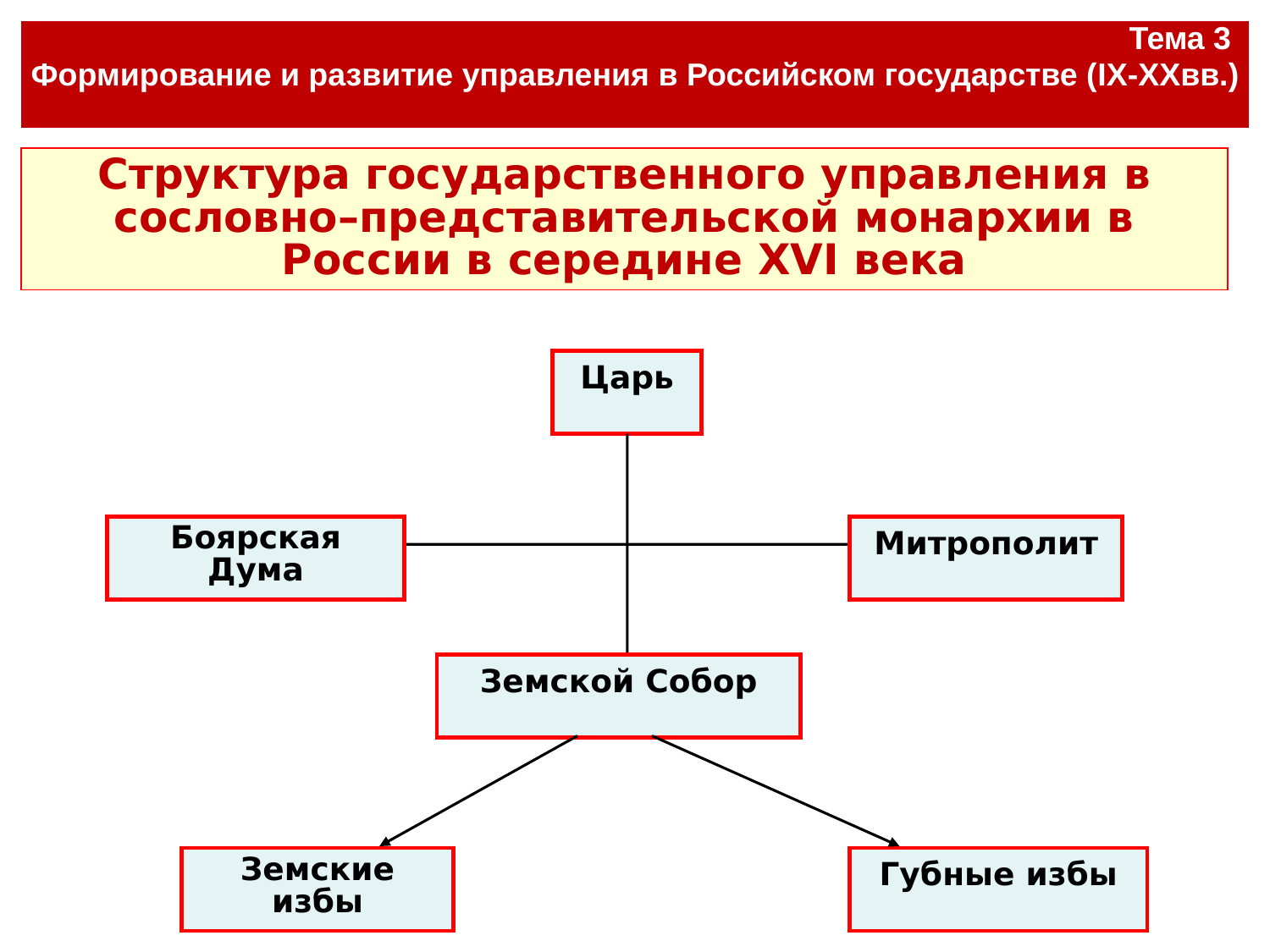

| Тема 3 Формирование и развитие управления в Российском государстве (IX-XXвв.) |
| --- |
#
Структура государственного управления в сословно–представительской монархии в России в середине XVI века
Царь

Боярская Дума
Митрополит

Земской Собор

Земские избы
Губные избы